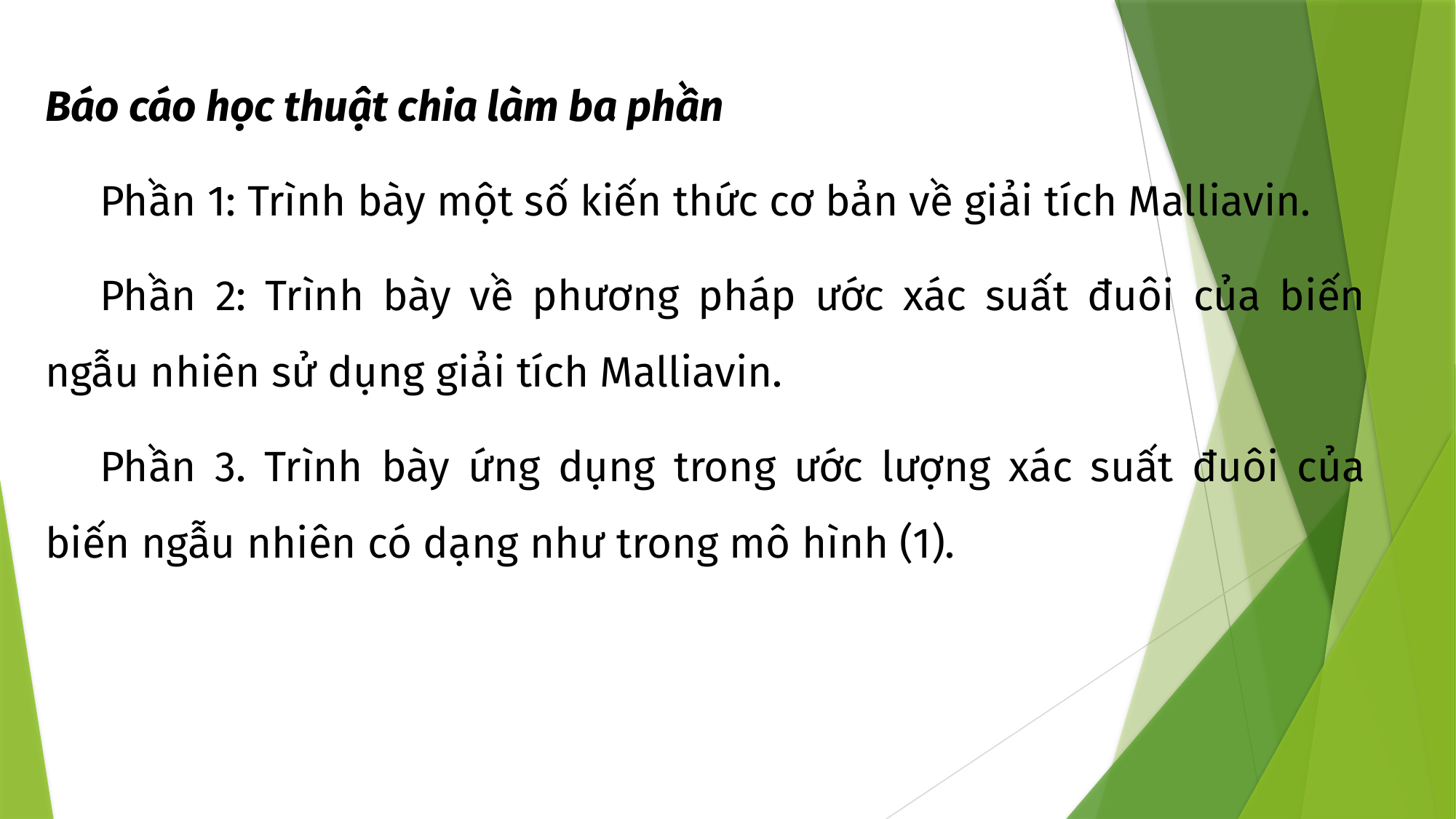

Báo cáo học thuật chia làm ba phần
Phần 1: Trình bày một số kiến thức cơ bản về giải tích Malliavin.
Phần 2: Trình bày về phương pháp ước xác suất đuôi của biến ngẫu nhiên sử dụng giải tích Malliavin.
Phần 3. Trình bày ứng dụng trong ước lượng xác suất đuôi của biến ngẫu nhiên có dạng như trong mô hình (1).